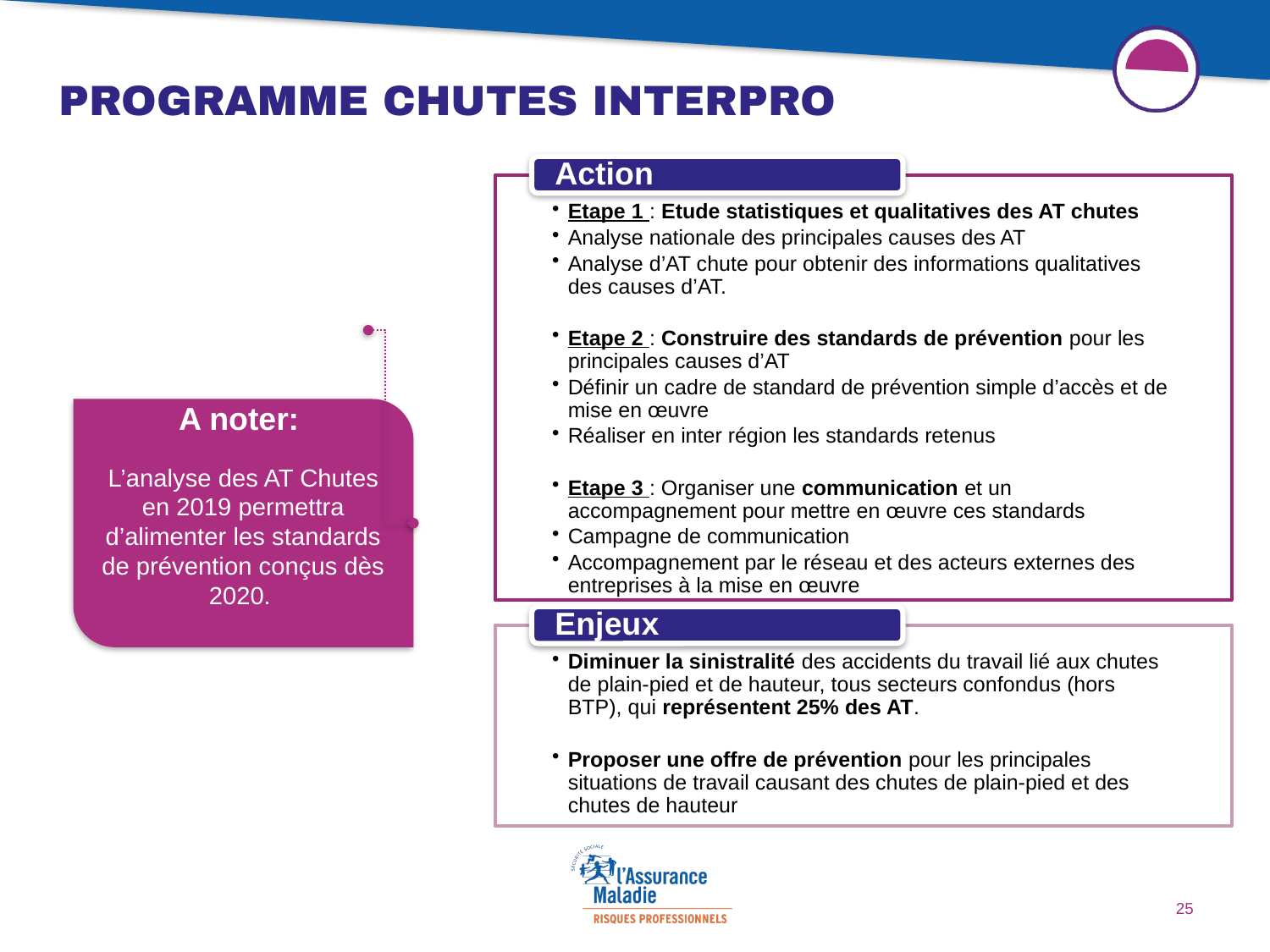

# Programme CHUTES INTERpro
Etape 1 : Etude statistiques et qualitatives des AT chutes
Analyse nationale des principales causes des AT
Analyse d’AT chute pour obtenir des informations qualitatives des causes d’AT.

Etape 2 : Construire des standards de prévention pour les principales causes d’AT
Définir un cadre de standard de prévention simple d’accès et de mise en œuvre
Réaliser en inter région les standards retenus

Etape 3 : Organiser une communication et un accompagnement pour mettre en œuvre ces standards
Campagne de communication
Accompagnement par le réseau et des acteurs externes des entreprises à la mise en œuvre
Action
Diminuer la sinistralité des accidents du travail lié aux chutes de plain-pied et de hauteur, tous secteurs confondus (hors BTP), qui représentent 25% des AT.

Proposer une offre de prévention pour les principales situations de travail causant des chutes de plain-pied et des chutes de hauteur
Enjeux
A noter:

L’analyse des AT Chutes en 2019 permettra d’alimenter les standards de prévention conçus dès 2020.

25